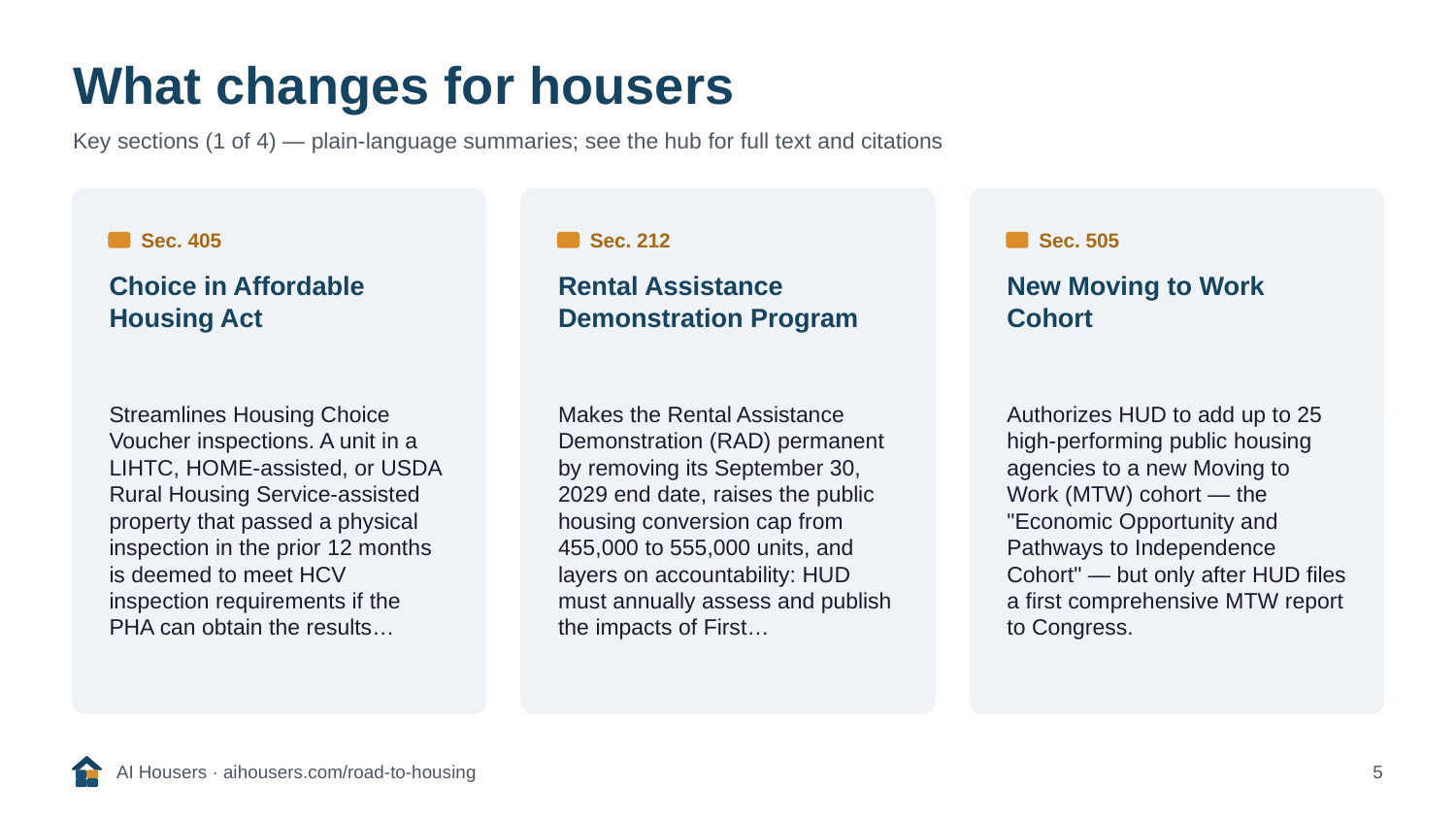

What changes for housers
Key sections (1 of 4) — plain-language summaries; see the hub for full text and citations

Sec. 405
Sec. 212
Sec. 505

Choice in Affordable Housing Act
Rental Assistance Demonstration Program
New Moving to Work Cohort
Streamlines Housing Choice Voucher inspections. A unit in a LIHTC, HOME-assisted, or USDA Rural Housing Service-assisted property that passed a physical inspection in the prior 12 months is deemed to meet HCV inspection requirements if the PHA can obtain the results…
Makes the Rental Assistance Demonstration (RAD) permanent by removing its September 30, 2029 end date, raises the public housing conversion cap from 455,000 to 555,000 units, and layers on accountability: HUD must annually assess and publish the impacts of First…
Authorizes HUD to add up to 25 high-performing public housing agencies to a new Moving to Work (MTW) cohort — the "Economic Opportunity and Pathways to Independence Cohort" — but only after HUD files a first comprehensive MTW report to Congress.
AI Housers · aihousers.com/road-to-housing
5